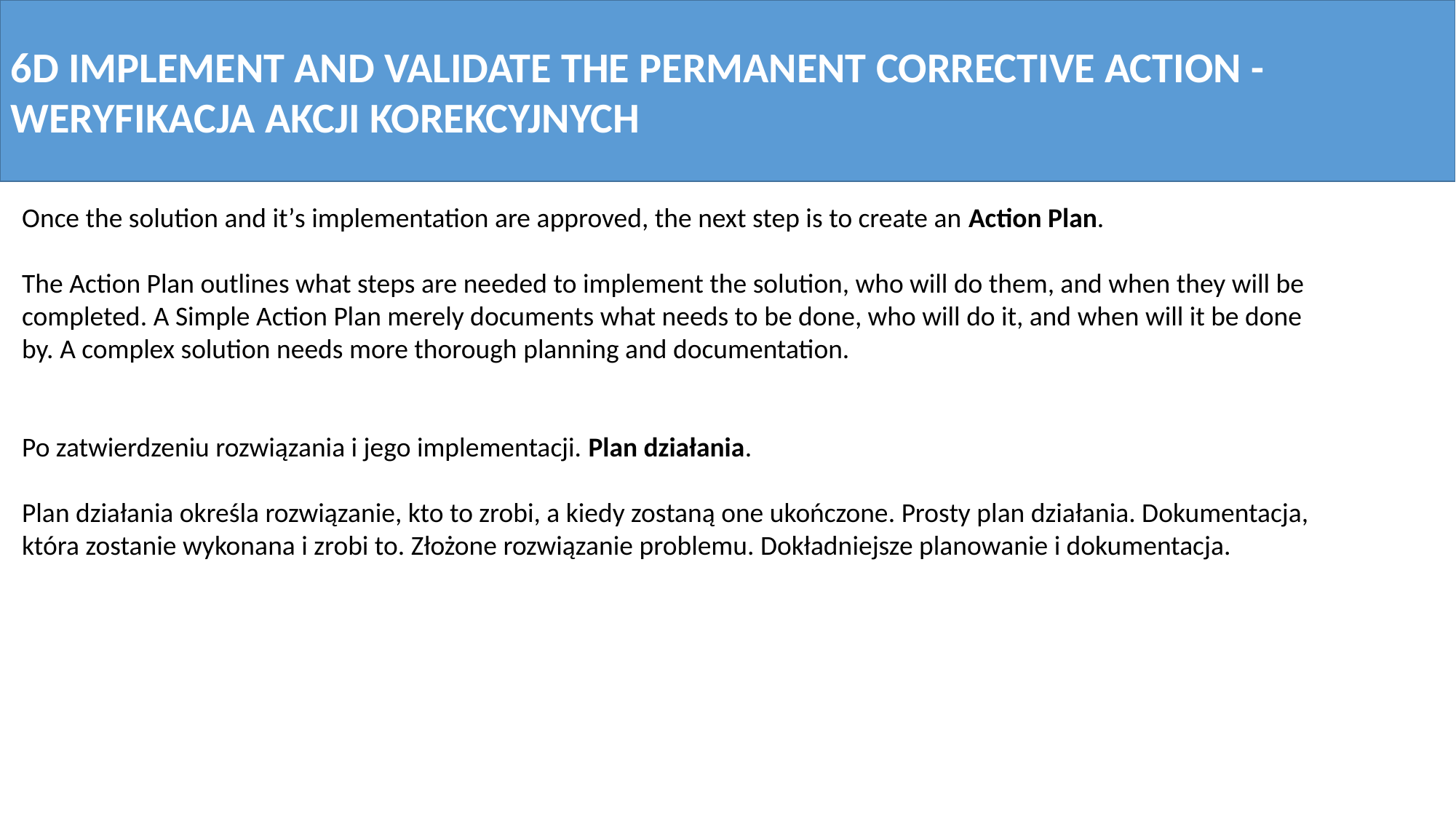

6D IMPLEMENT AND VALIDATE THE PERMANENT CORRECTIVE ACTION - WERYFIKACJA AKCJI KOREKCYJNYCH
Once the solution and it’s implementation are approved, the next step is to create an Action Plan.

The Action Plan outlines what steps are needed to implement the solution, who will do them, and when they will be completed. A Simple Action Plan merely documents what needs to be done, who will do it, and when will it be done by. A complex solution needs more thorough planning and documentation.

Po zatwierdzeniu rozwiązania i jego implementacji. Plan działania.

Plan działania określa rozwiązanie, kto to zrobi, a kiedy zostaną one ukończone. Prosty plan działania. Dokumentacja, która zostanie wykonana i zrobi to. Złożone rozwiązanie problemu. Dokładniejsze planowanie i dokumentacja.